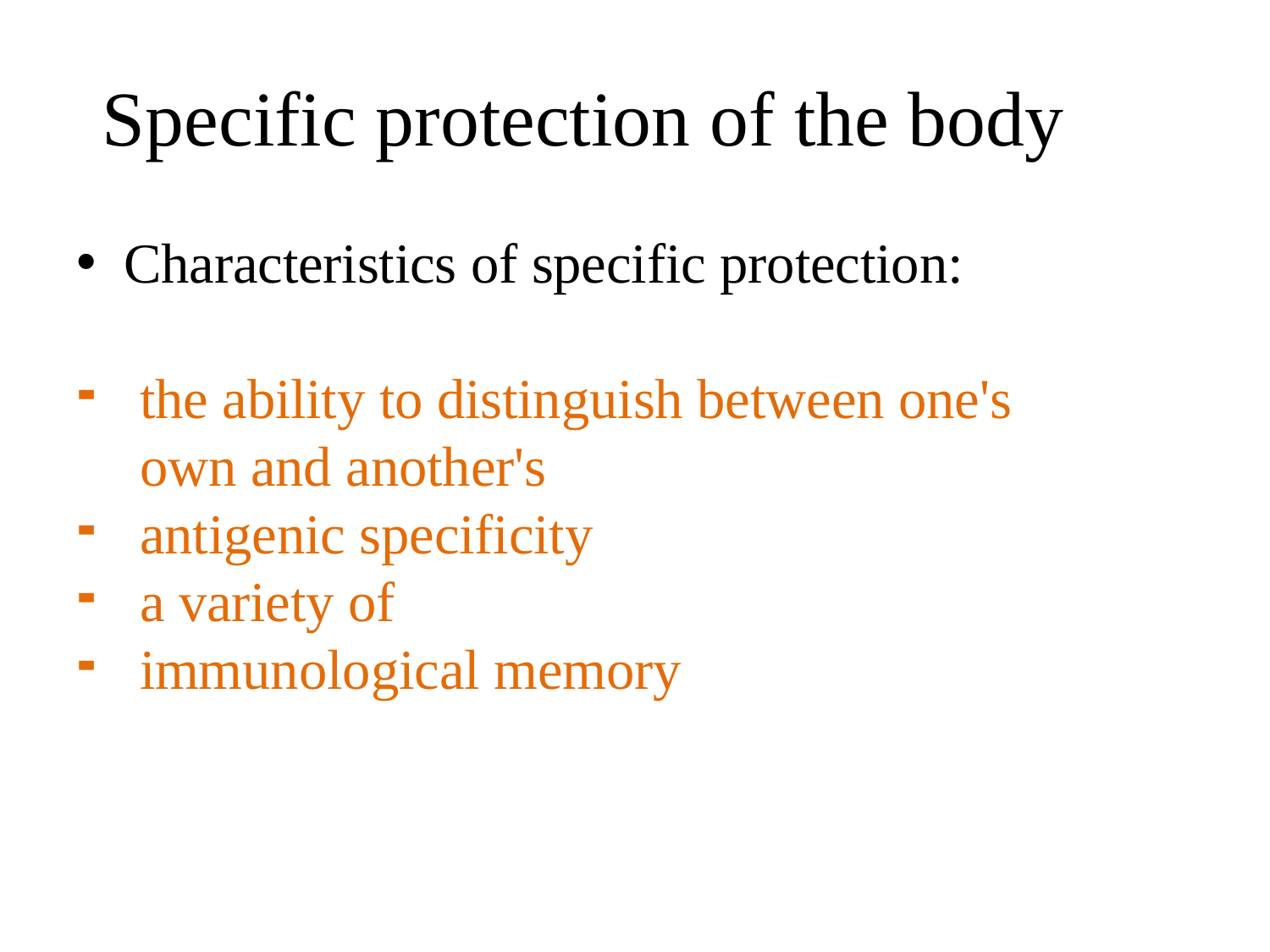

# Specific protection of the body
Characteristics of specific protection:

the ability to distinguish between one's own and another's
antigenic specificity
a variety of
immunological memory